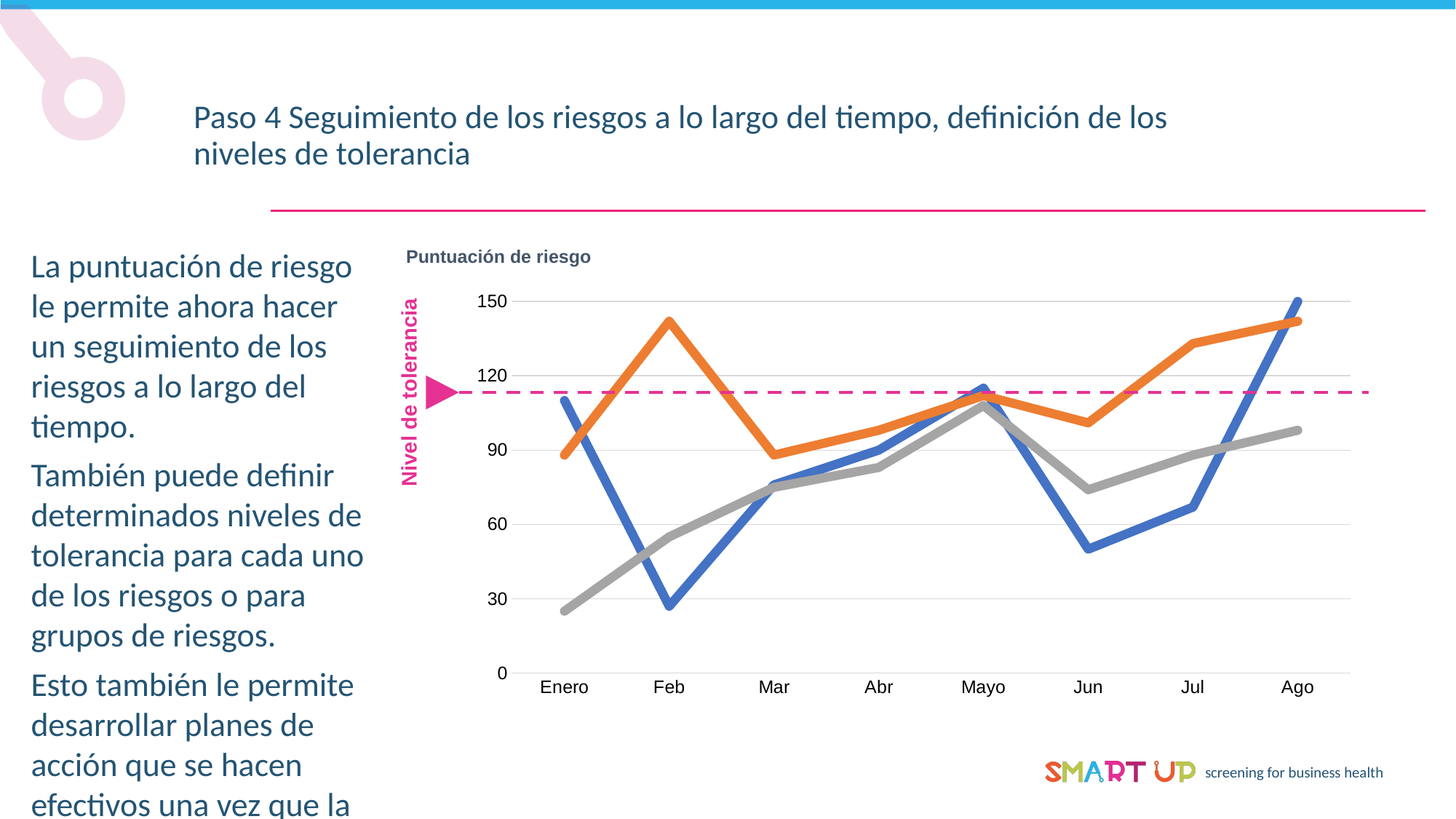

Paso 4 Seguimiento de los riesgos a lo largo del tiempo, definición de los niveles de tolerancia
La puntuación de riesgo le permite ahora hacer un seguimiento de los riesgos a lo largo del tiempo.
También puede definir determinados niveles de tolerancia para cada uno de los riesgos o para grupos de riesgos.
Esto también le permite desarrollar planes de acción que se hacen efectivos una vez que la puntuación de riesgo abandona la tolerancia.
Puntuación de riesgo

### Chart

| Category | Serie 1 | Serie 2 | Serie 3 |
|---|---|---|---|
| Enero | 110.0 | 88.0 | 25.0 |
| Feb | 27.0 | 142.0 | 55.0 |
| Mar | 76.0 | 88.0 | 75.0 |
| Abr | 90.0 | 98.0 | 83.0 |
| Mayo | 115.0 | 112.0 | 108.0 |
| Jun | 50.0 | 101.0 | 74.0 |
| Jul | 67.0 | 133.0 | 88.0 |
| Ago | 150.0 | 142.0 | 98.0 |
Nivel de tolerancia